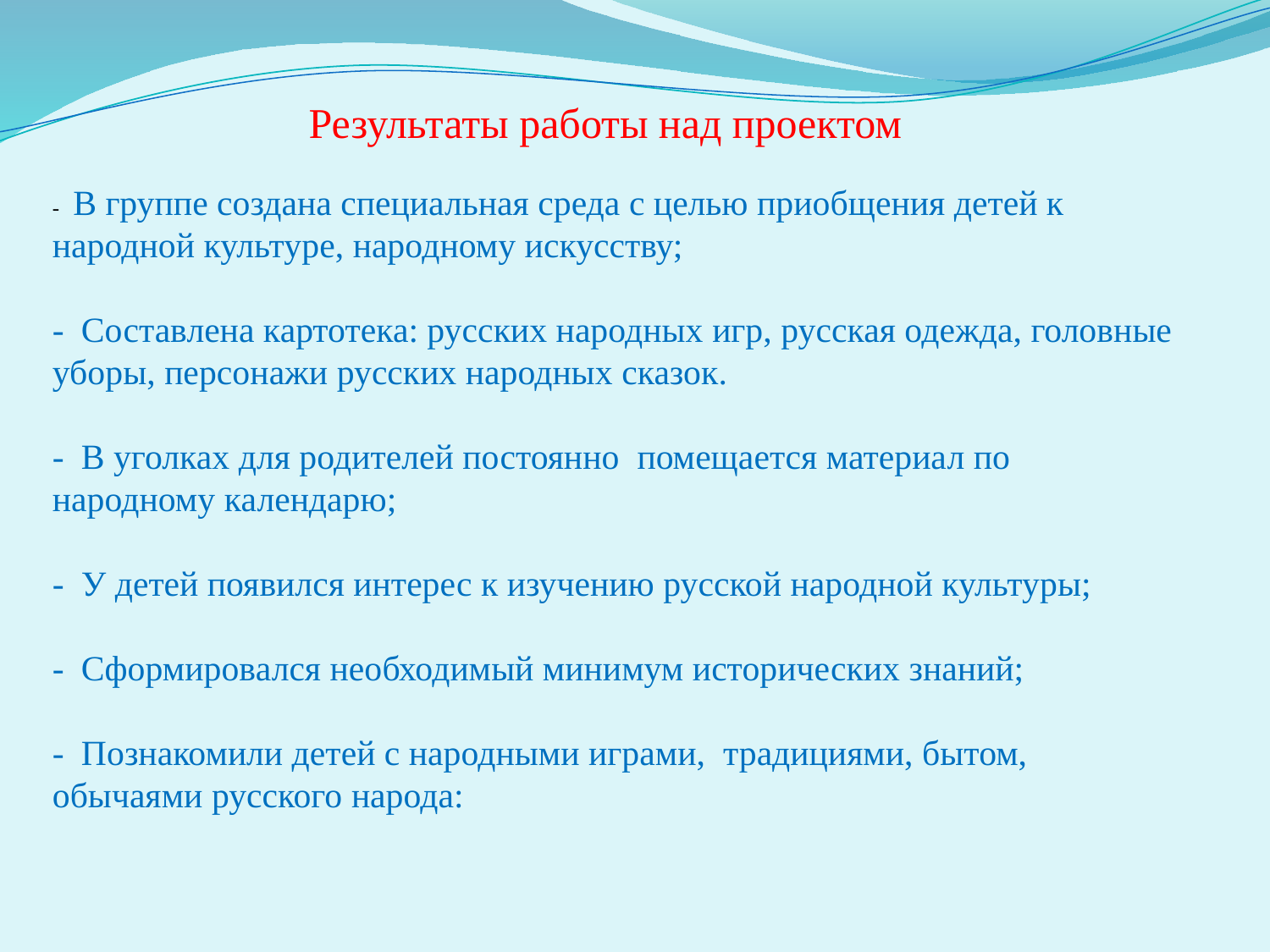

Результаты работы над проектом
-  В группе создана специальная среда с целью приобщения детей к народной культуре, народному искусству;

-  Составлена картотека: русских народных игр, русская одежда, головные уборы, персонажи русских народных сказок.

-  В уголках для родителей постоянно  помещается материал по народному календарю;

-  У детей появился интерес к изучению русской народной культуры;

-  Сформировался необходимый минимум исторических знаний;

-  Познакомили детей с народными играми,  традициями, бытом, обычаями русского народа: